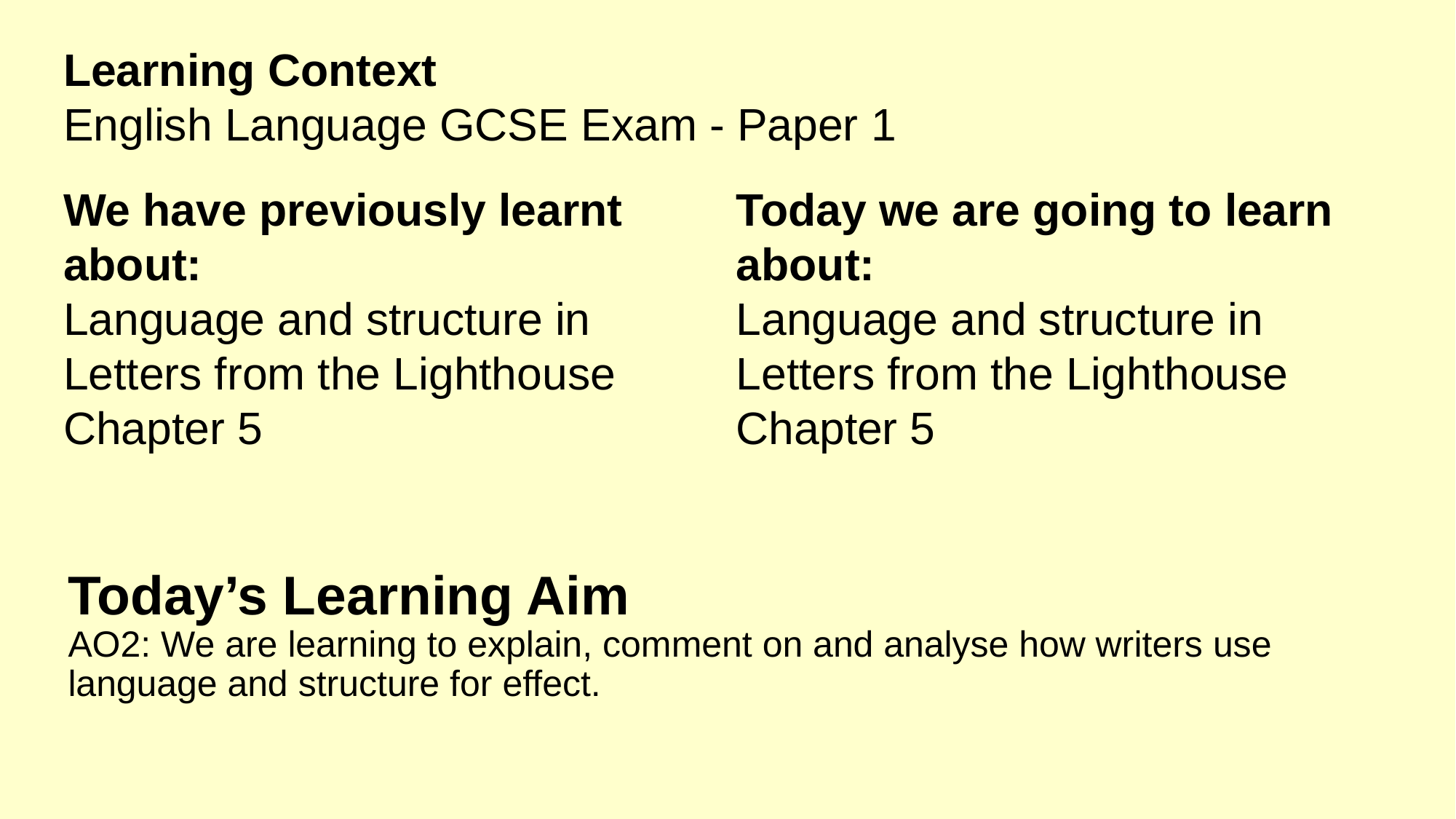

Learning Context
English Language GCSE Exam - Paper 1

We have previously learnt about:
Language and structure in Letters from the Lighthouse Chapter 5

Today we are going to learn about:
Language and structure in Letters from the Lighthouse Chapter 5

Today’s Learning Aim
AO2: We are learning to explain, comment on and analyse how writers use language and structure for effect.